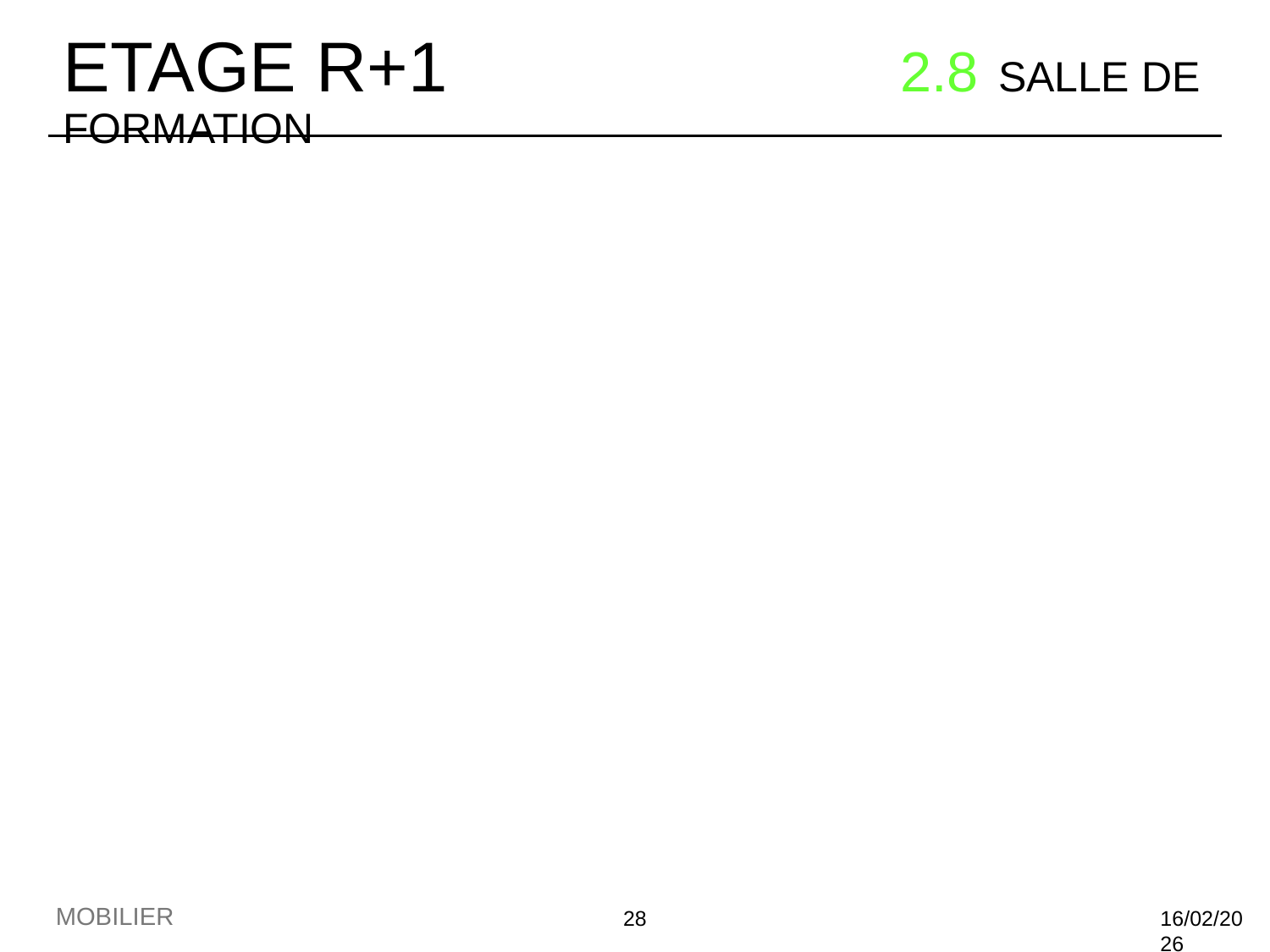

# ETAGE R+1                       2.8 SALLE DE FORMATION
MOBILIER